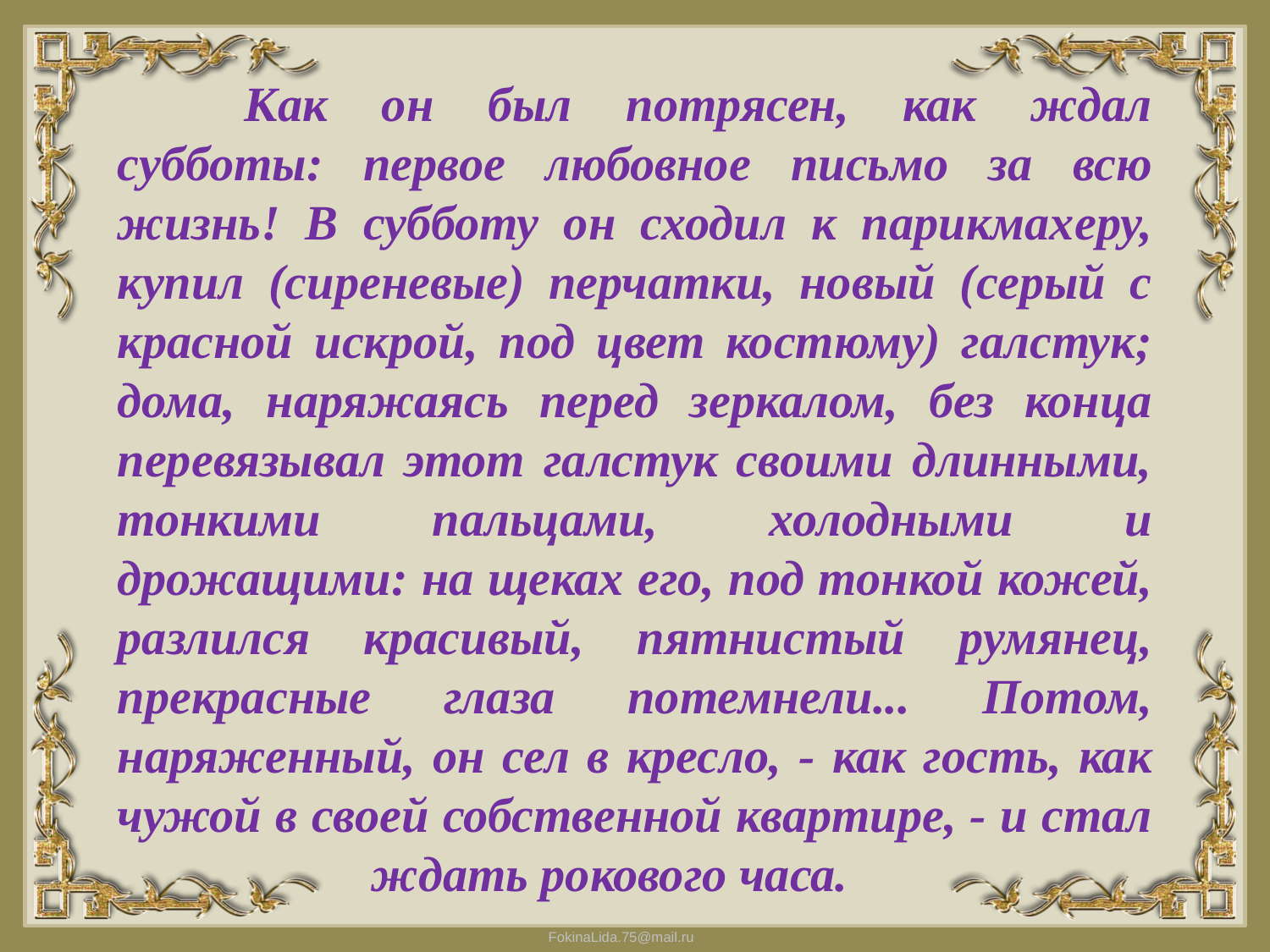

Как он был потрясен, как ждал субботы: первое любовное письмо за всю жизнь! В субботу он сходил к парикмахеру, купил (сиреневые) перчатки, новый (серый с красной искрой, под цвет костюму) галстук; дома, наряжаясь перед зеркалом, без конца перевязывал этот галстук своими длинными, тонкими пальцами, холодными и дрожащими: на щеках его, под тонкой кожей, разлился красивый, пятнистый румянец, прекрасные глаза потемнели... Потом, наряженный, он сел в кресло, - как гость, как чужой в своей собственной квартире, - и стал        		ждать рокового часа.